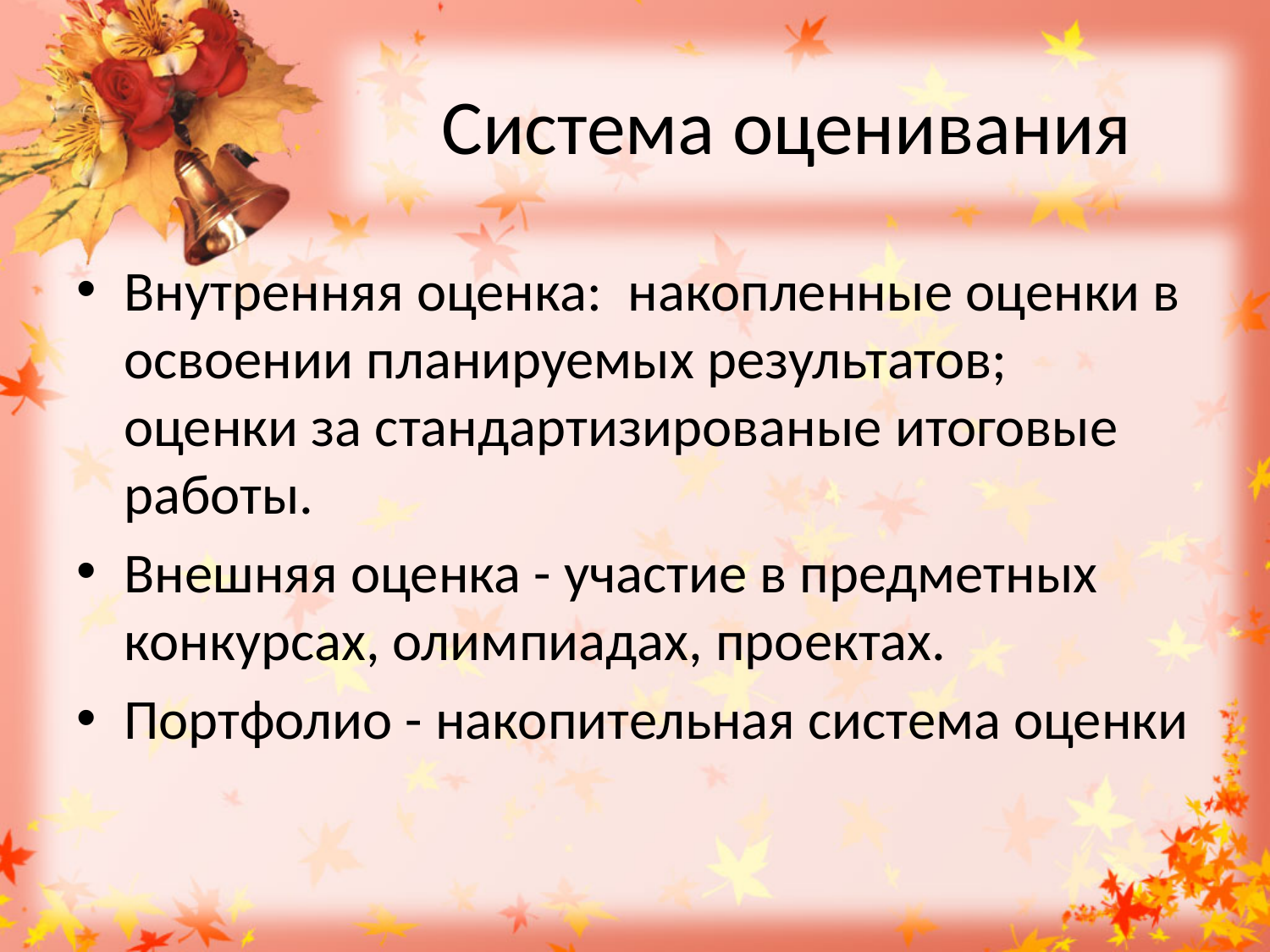

# Система оценивания
Внутренняя оценка:  накопленные оценки в освоении планируемых результатов; оценки за стандартизированые итоговые работы.
Внешняя оценка - участие в предметных конкурсах, олимпиадах, проектах.
Портфолио - накопительная система оценки